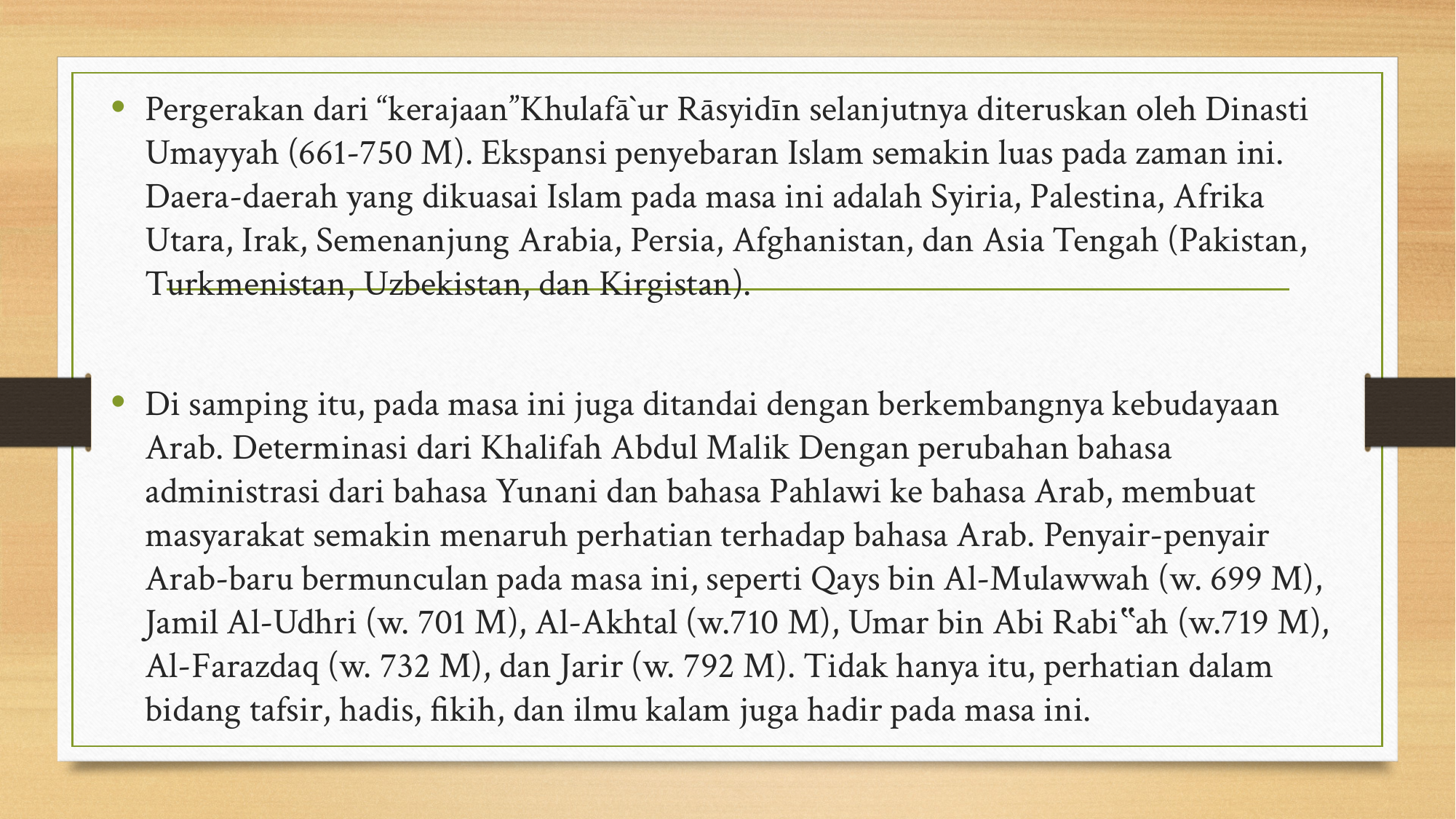

Pergerakan dari “kerajaan”Khulafā`ur Rāsyidīn selanjutnya diteruskan oleh Dinasti Umayyah (661-750 M). Ekspansi penyebaran Islam semakin luas pada zaman ini. Daera-daerah yang dikuasai Islam pada masa ini adalah Syiria, Palestina, Afrika Utara, Irak, Semenanjung Arabia, Persia, Afghanistan, dan Asia Tengah (Pakistan, Turkmenistan, Uzbekistan, dan Kirgistan).

Di samping itu, pada masa ini juga ditandai dengan berkembangnya kebudayaan Arab. Determinasi dari Khalifah Abdul Malik Dengan perubahan bahasa administrasi dari bahasa Yunani dan bahasa Pahlawi ke bahasa Arab, membuat masyarakat semakin menaruh perhatian terhadap bahasa Arab. Penyair-penyair Arab-baru bermunculan pada masa ini, seperti Qays bin Al-Mulawwah (w. 699 M), Jamil Al-Udhri (w. 701 M), Al-Akhtal (w.710 M), Umar bin Abi Rabi‟ah (w.719 M), Al-Farazdaq (w. 732 M), dan Jarir (w. 792 M). Tidak hanya itu, perhatian dalam bidang tafsir, hadis, fikih, dan ilmu kalam juga hadir pada masa ini.